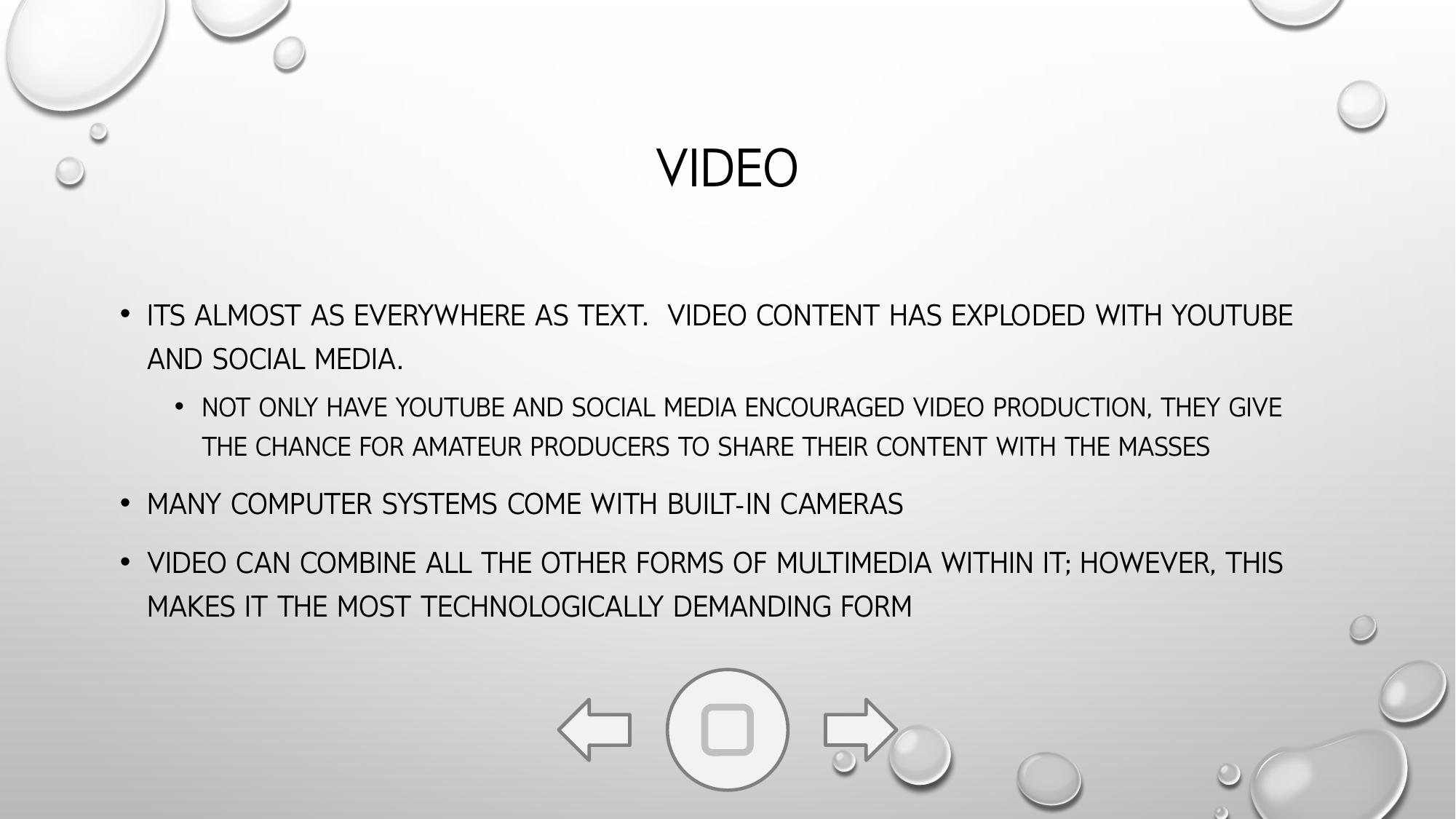

# Video
Its almost as everywhere as text.  Video content has exploded with Youtube and Social Media.
Not only have YOUTUBE AND SOCIAL MEDIA ENCOURAGED VIDEO PRODUCTION, THEY GIVE THE CHANCE FOR AMATEUR PRODUCERS TO SHARE THEIR CONTENT WITH THE MASSES
Many Computer systems come with built-in cameras
Video can combine all the other forms of multimedia within it; however, this makes it the most technologically demanding form